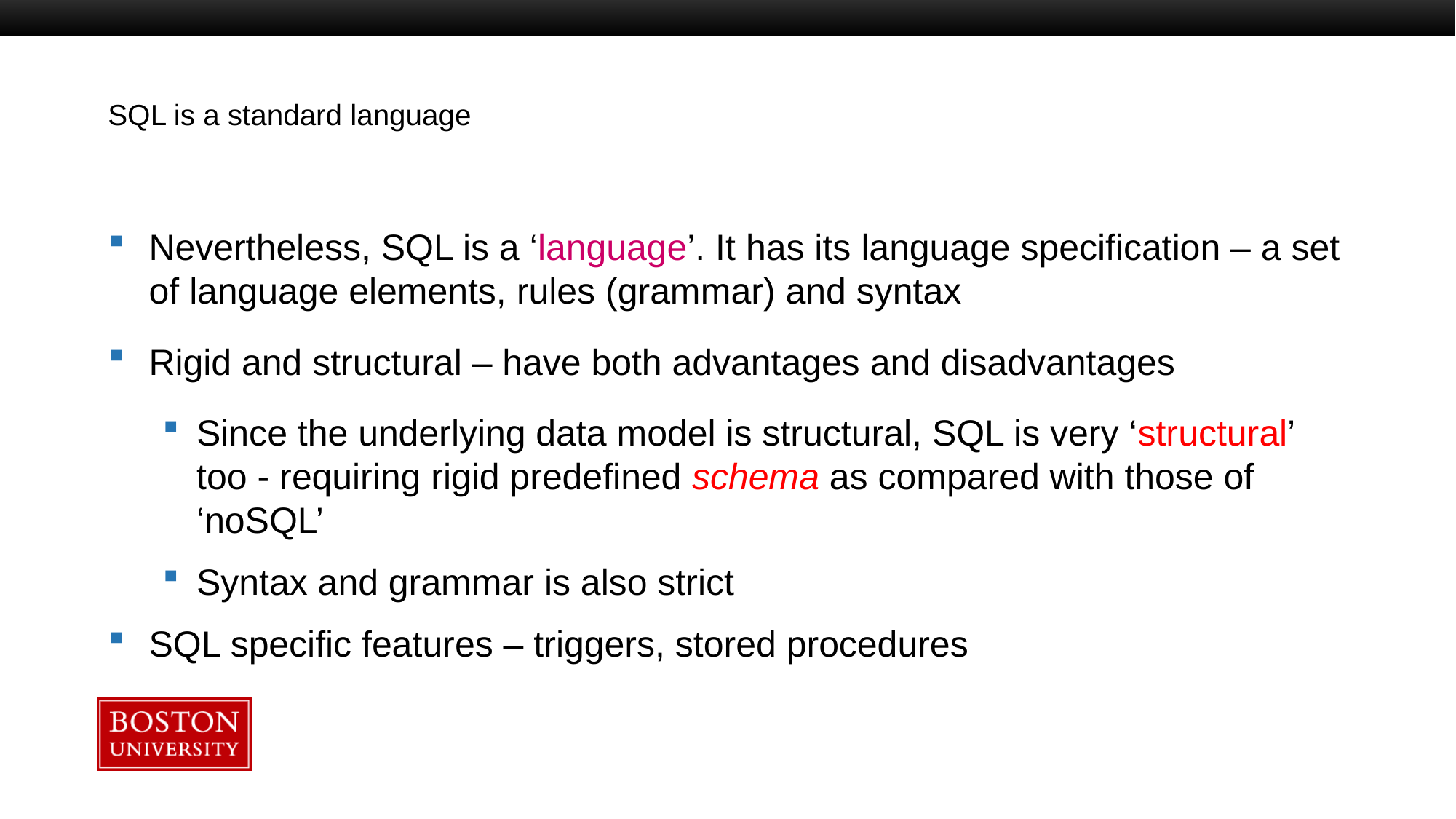

# SQL is a standard language
Nevertheless, SQL is a ‘language’. It has its language specification – a set of language elements, rules (grammar) and syntax
Rigid and structural – have both advantages and disadvantages
Since the underlying data model is structural, SQL is very ‘structural’ too - requiring rigid predefined schema as compared with those of ‘noSQL’
Syntax and grammar is also strict
SQL specific features – triggers, stored procedures